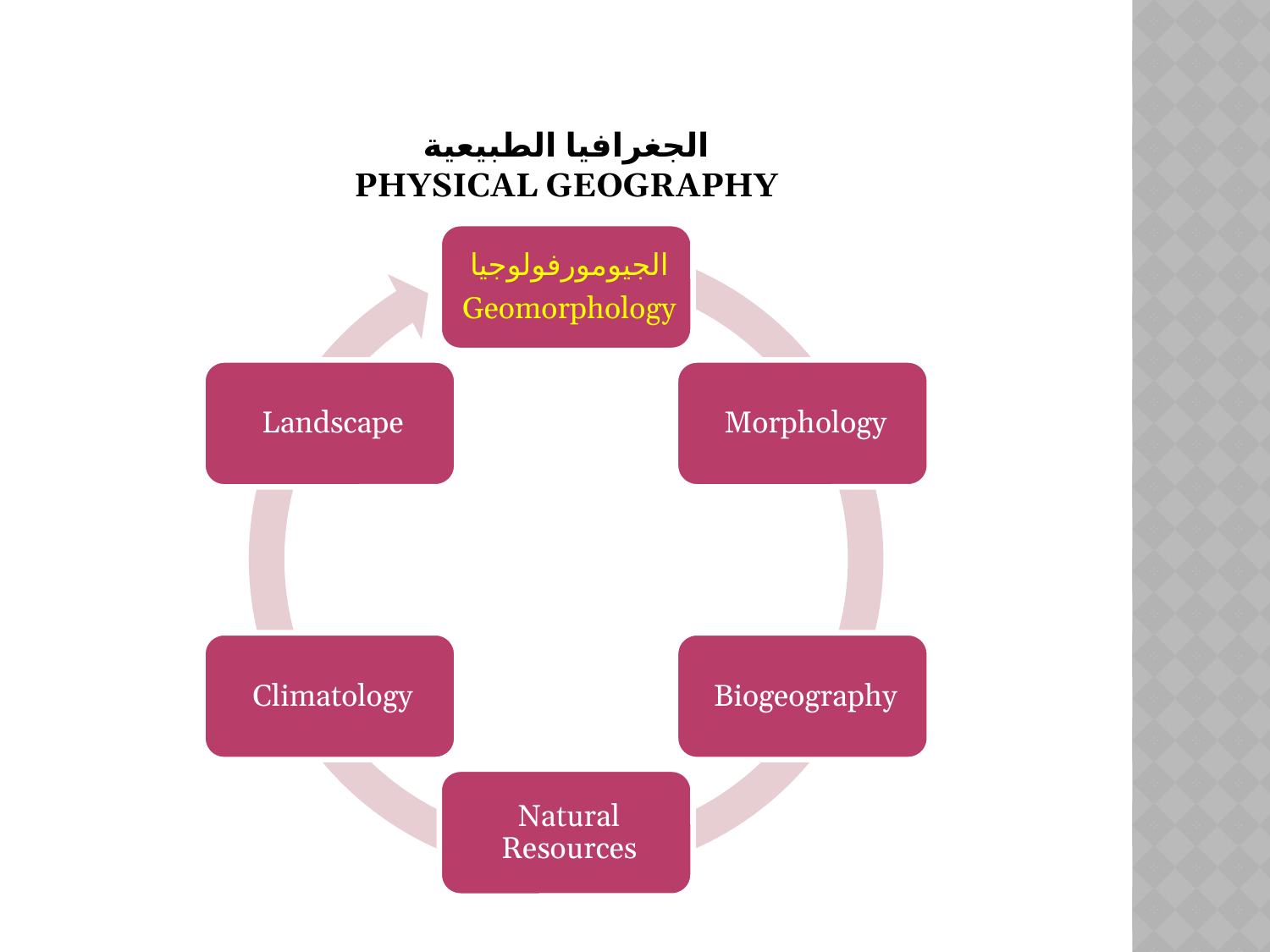

# الجغرافيا الطبيعية Physical Geography
الجيومورفولوجيا
Geomorphology
Morphology
Biogeography
Natural Resources
Climatology
Landscape